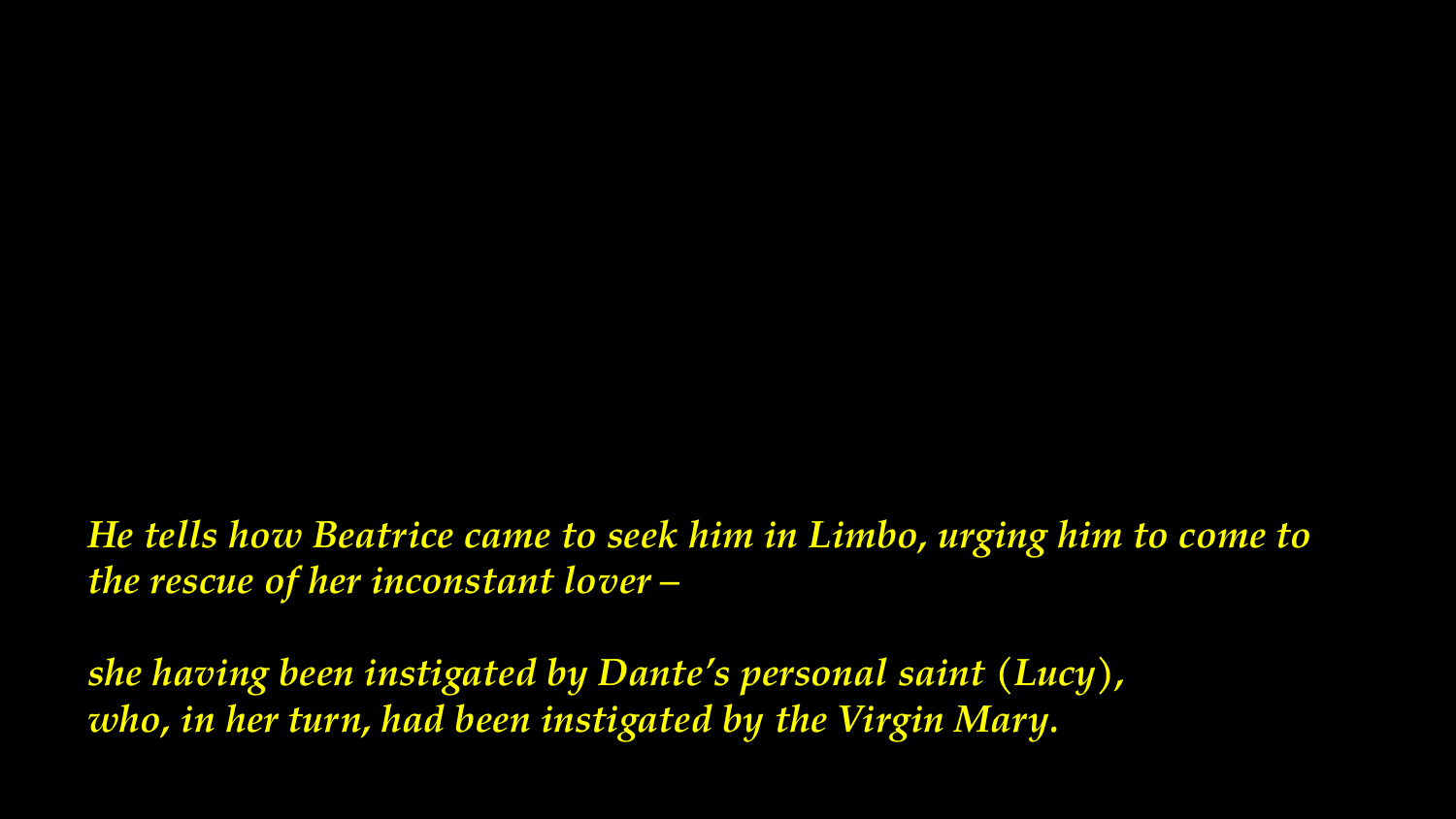

# He tells how Beatrice came to seek him in Limbo, urging him to come to the rescue of her inconstant lover – she having been instigated by Dante’s personal saint (Lucy), who, in her turn, had been instigated by the Virgin Mary.